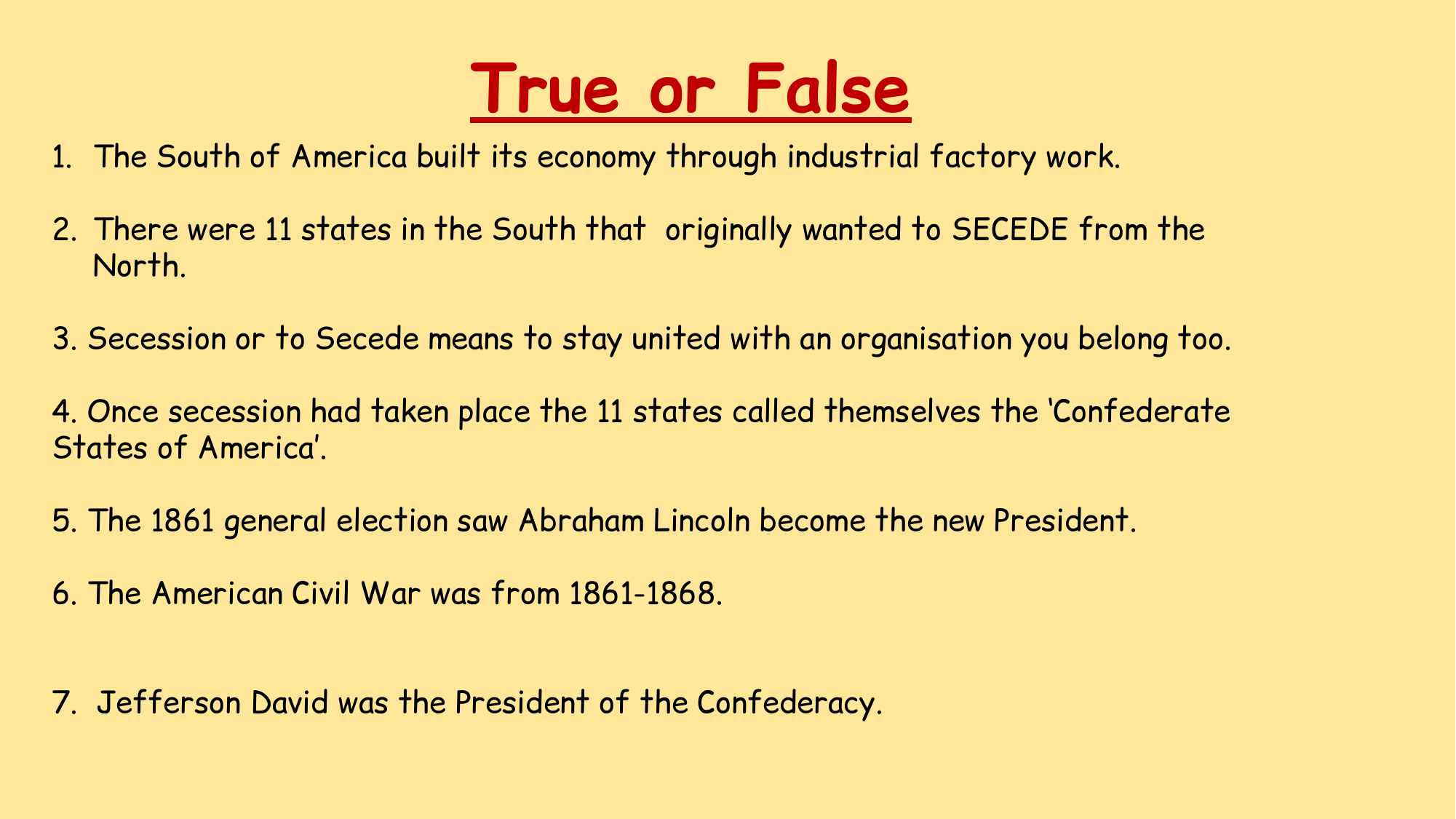

True or False
The South of America built its economy through industrial factory work.

There were 11 states in the South that  originally wanted to SECEDE from the North.

3. Secession or to Secede means to stay united with an organisation you belong too.

4. Once secession had taken place the 11 states called themselves the ‘Confederate States of America’.

5. The 1861 general election saw Abraham Lincoln become the new President.

6. The American Civil War was from 1861-1868.

7.  Jefferson David was the President of the Confederacy.